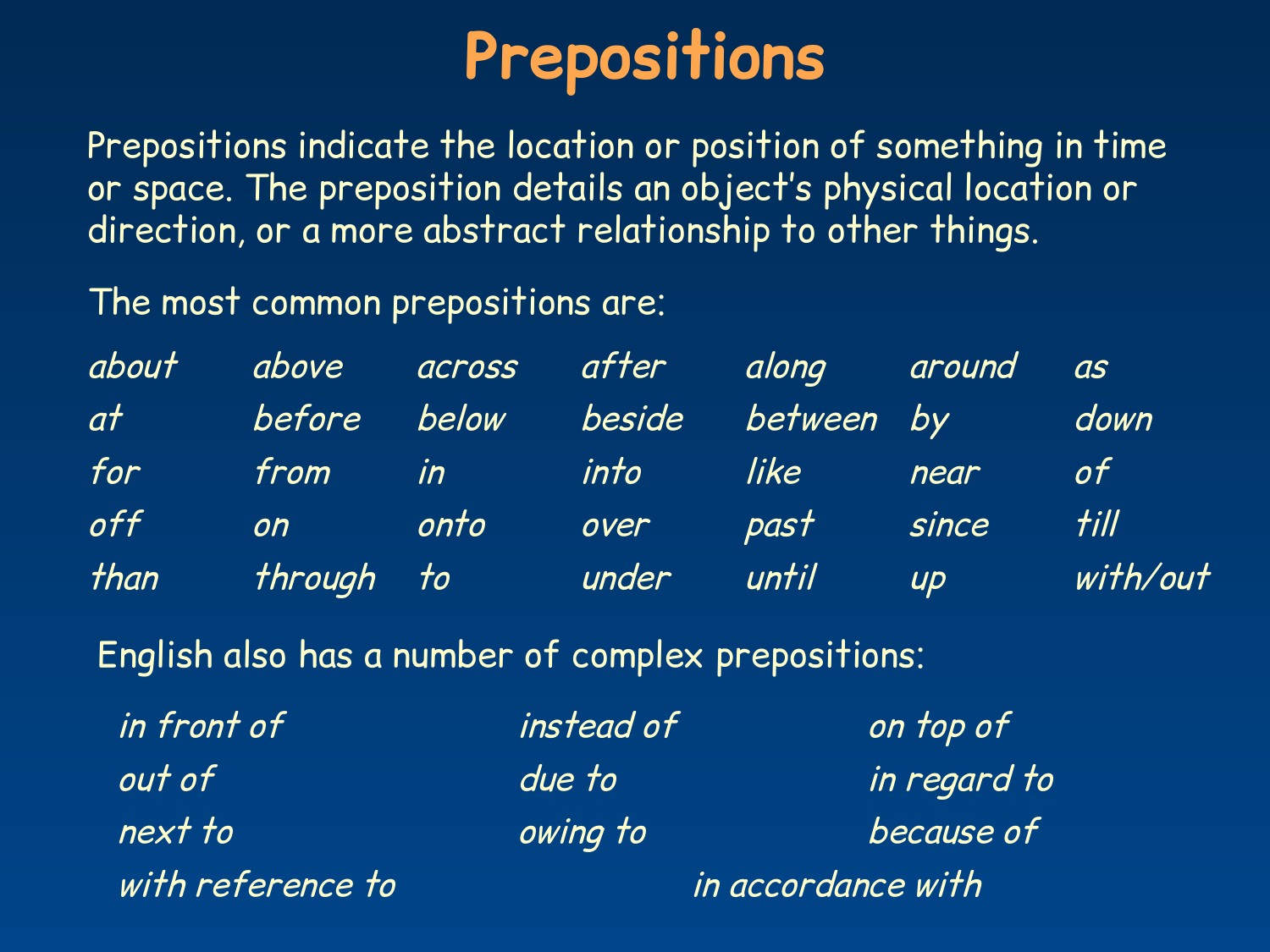

Prepositions
Prepositions indicate the location or position of something in time or space. The preposition details an object’s physical location or direction, or a more abstract relationship to other things.

The most common prepositions are:
| about | above | across | after | along | around | as |
| --- | --- | --- | --- | --- | --- | --- |
| at | before | below | beside | between | by | down |
| for | from | in | into | like | near | of |
| off | on | onto | over | past | since | till |
| than | through | to | under | until | up | with/out |

English also has a number of complex prepositions:

| in front of | instead of |  | on top of |
| --- | --- | --- | --- |
| out of | due to |  | in regard to |
| next to | owing to |  | because of |
| with reference to |  | in accordance with |  |